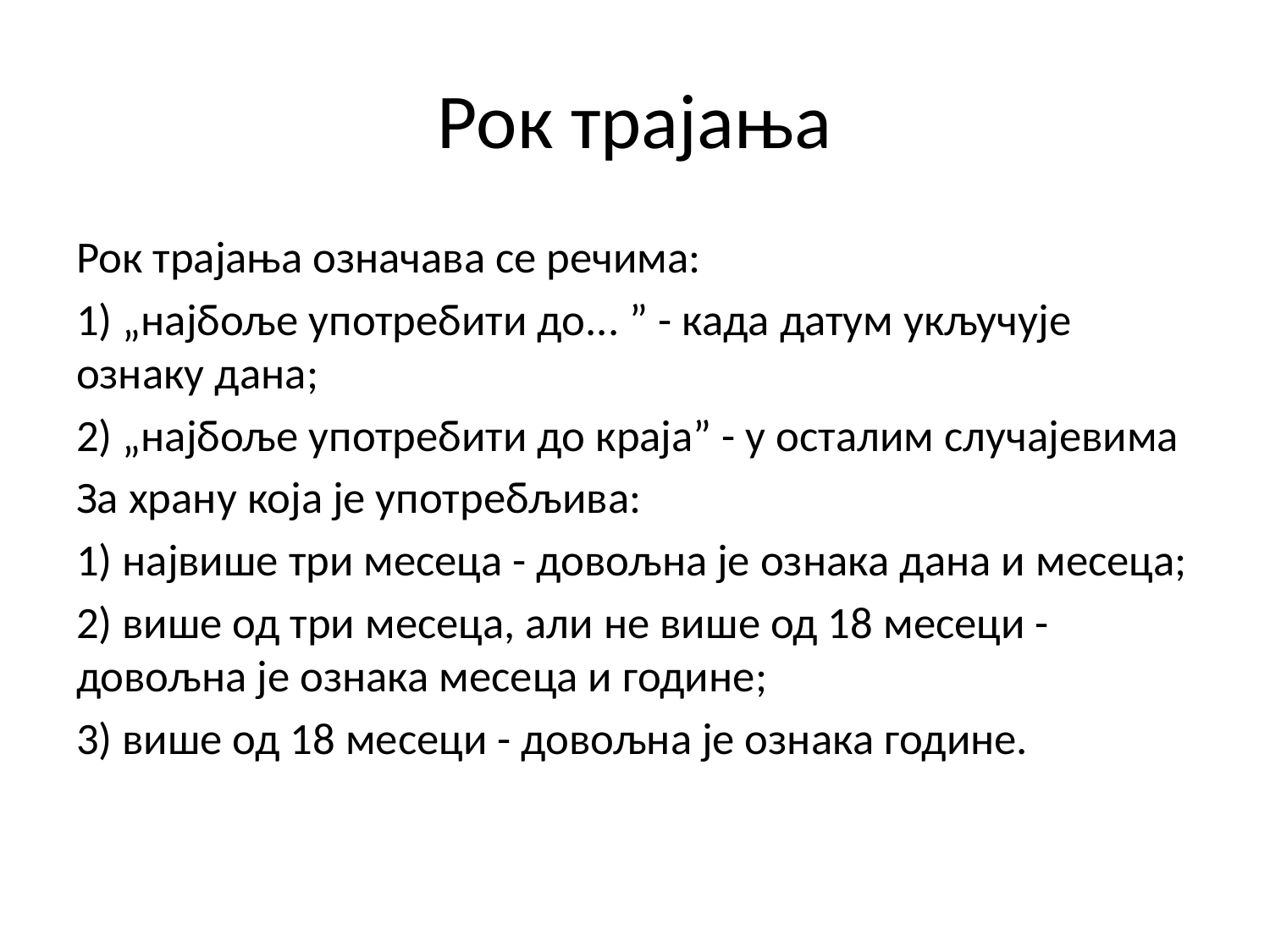

# Рок трајања
Рок трајања означава се речима:
1) „најбоље употребити до... ” - када датум укључује ознаку дана;
2) „најбоље употребити до краја” - у осталим случајевима
За храну која је употребљива:
1) највише три месеца - довољна је ознака дана и месеца;
2) више од три месеца, али не више од 18 месеци - довољна је ознака месеца и године;
3) више од 18 месеци - довољна је ознака године.